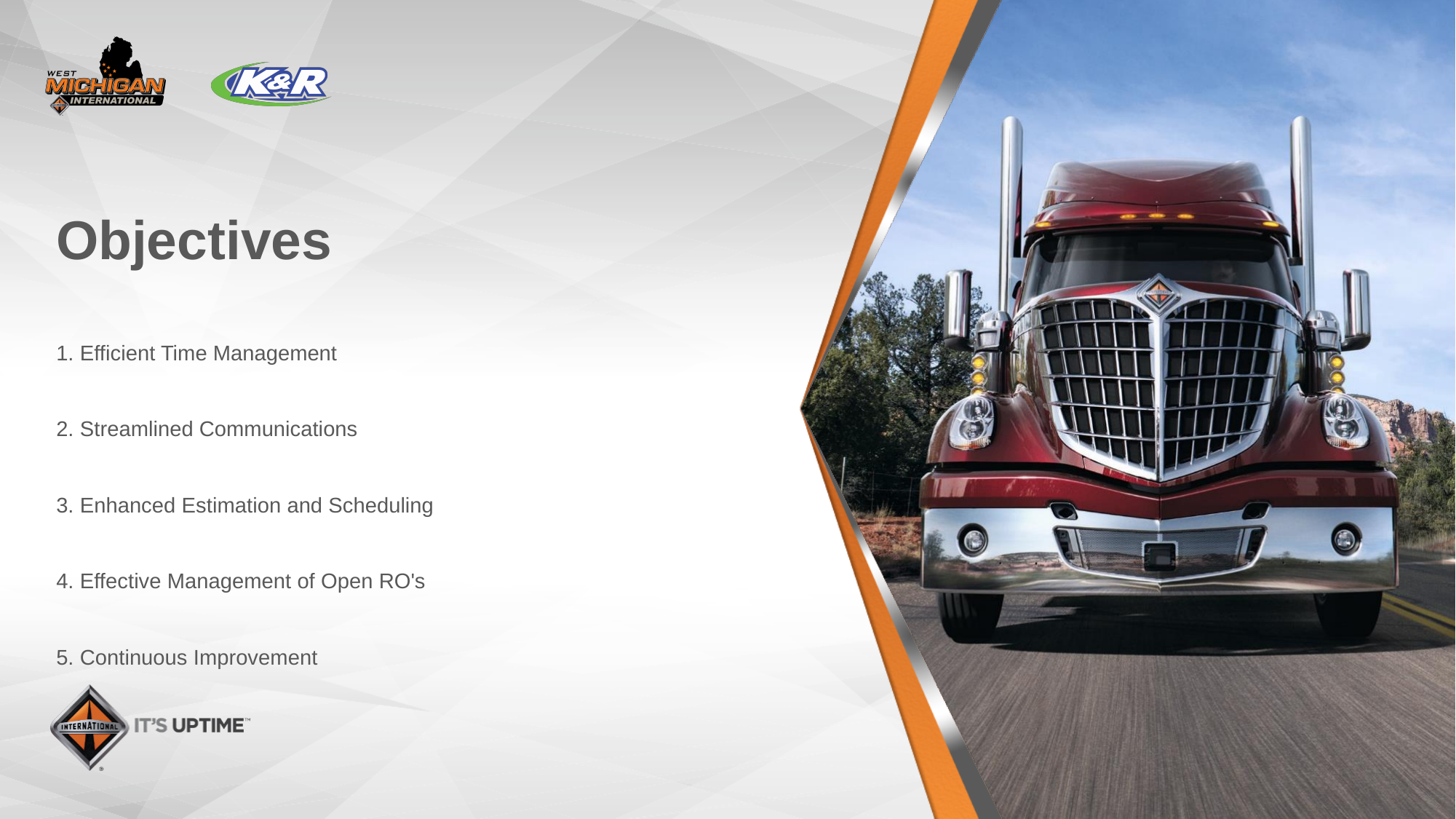

# Objectives

1. Efficient Time Management

2. Streamlined Communications

3. Enhanced Estimation and Scheduling

4. Effective Management of Open RO's

5. Continuous Improvement